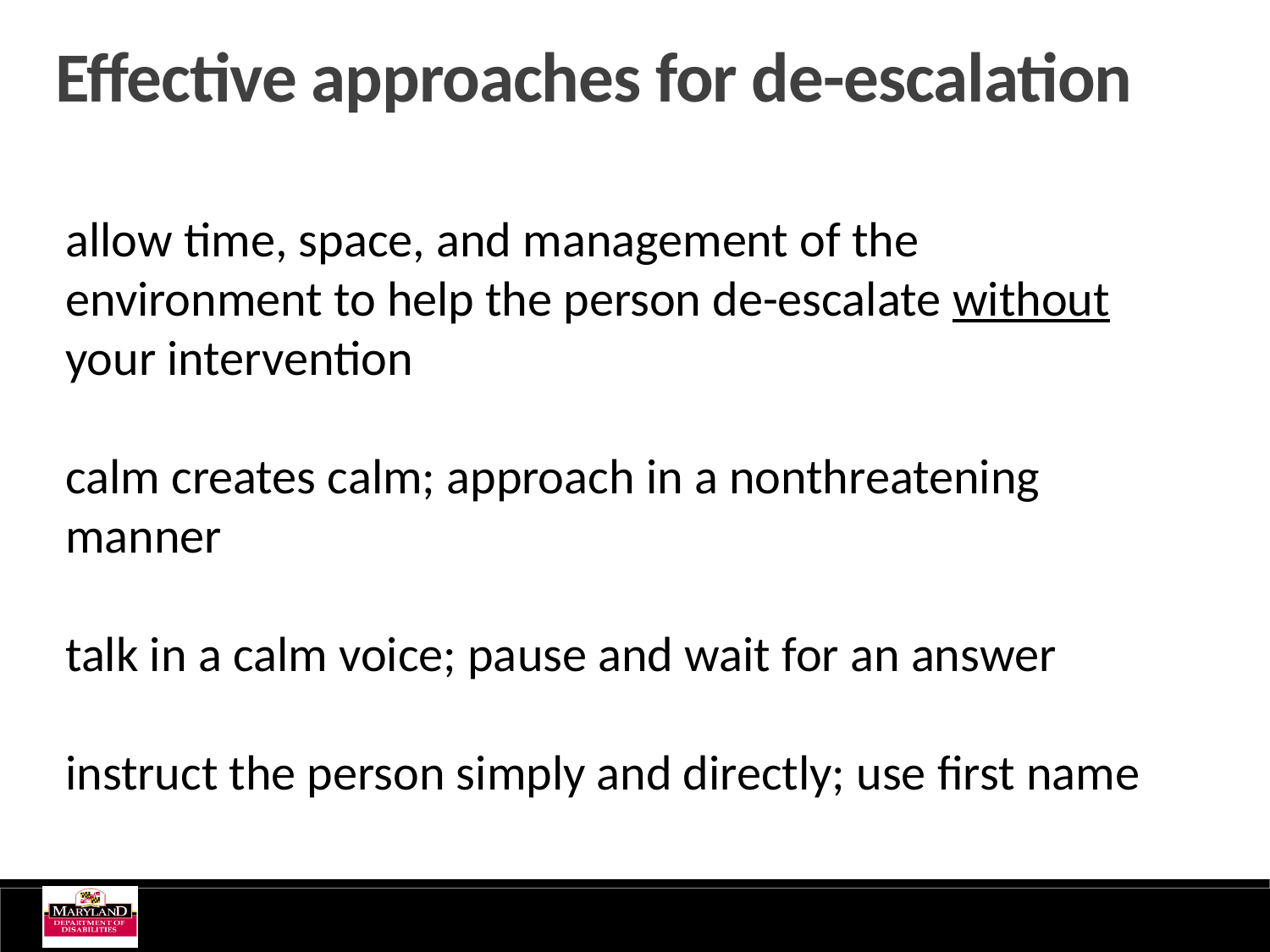

Effective approaches for de-escalation
allow time, space, and management of the environment to help the person de-escalate without your intervention

calm creates calm; approach in a nonthreatening manner

talk in a calm voice; pause and wait for an answer

instruct the person simply and directly; use first name